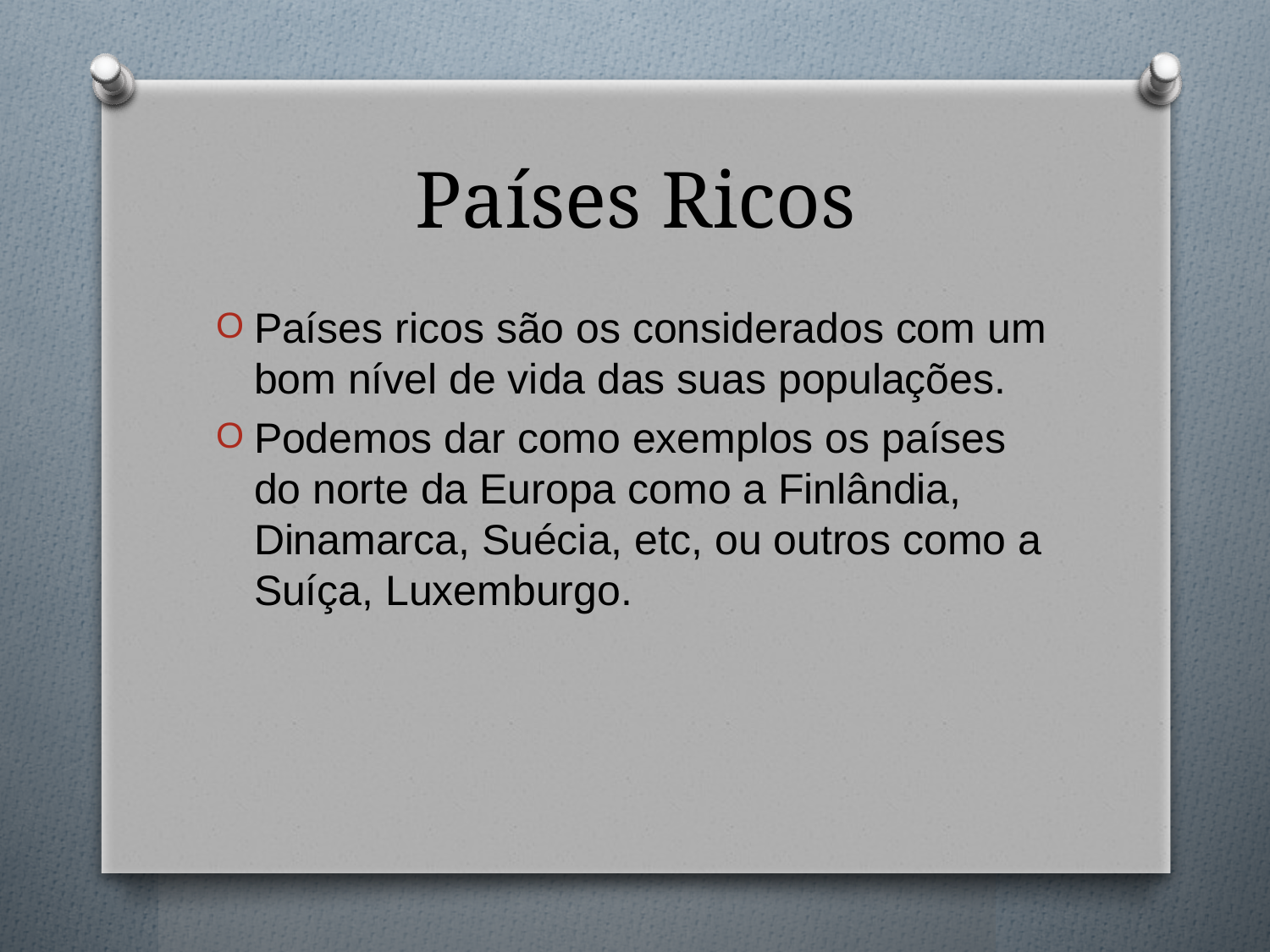

# Países Ricos
Países ricos são os considerados com um bom nível de vida das suas populações.
Podemos dar como exemplos os países do norte da Europa como a Finlândia, Dinamarca, Suécia, etc, ou outros como a Suíça, Luxemburgo.